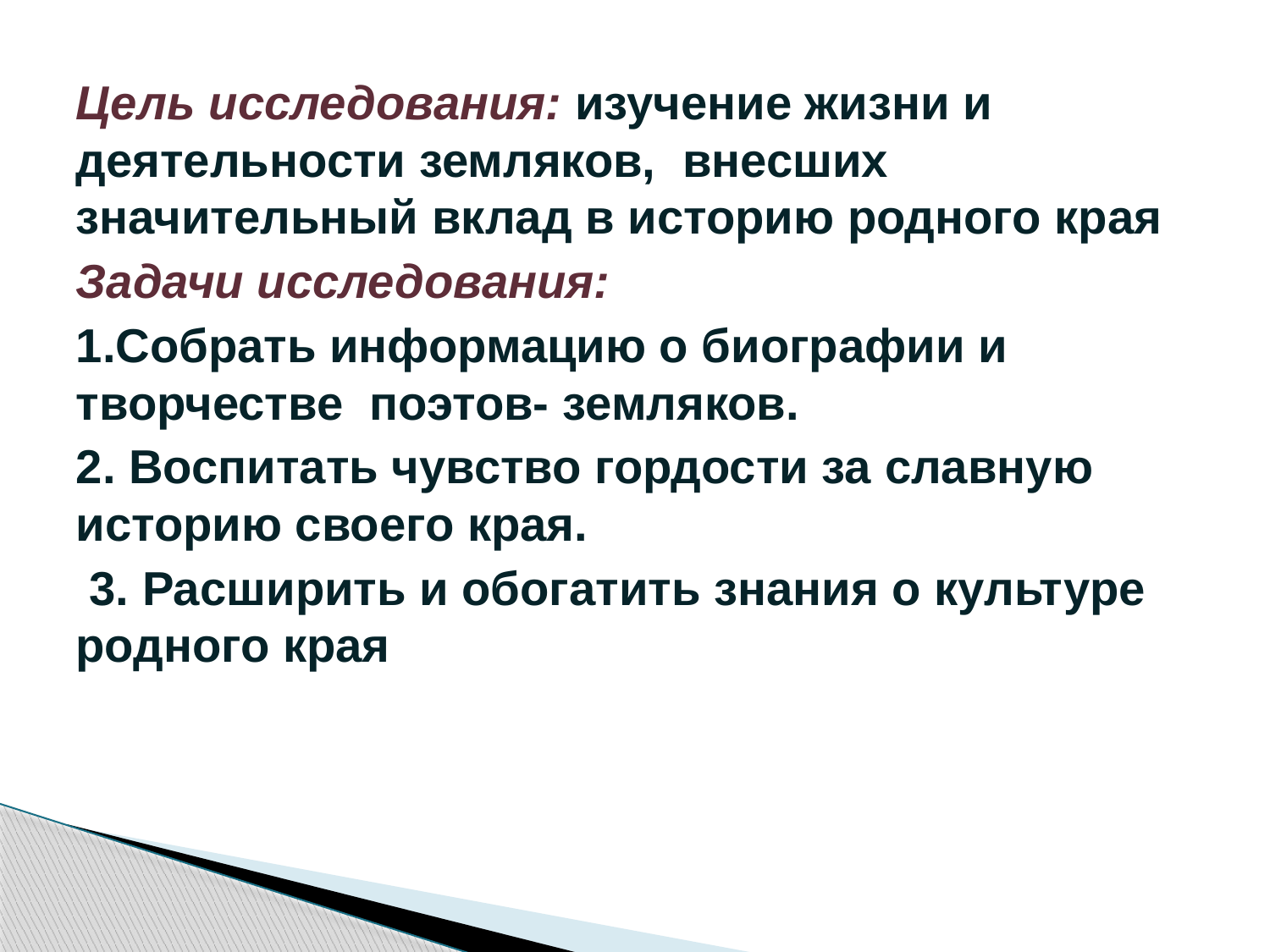

Цель исследования: изучение жизни и деятельности земляков,  внесших значительный вклад в историю родного края
Задачи исследования:
1.Собрать информацию о биографии и творчестве  поэтов- земляков.
2. Воспитать чувство гордости за славную историю своего края.
 3. Расширить и обогатить знания о культуре родного края